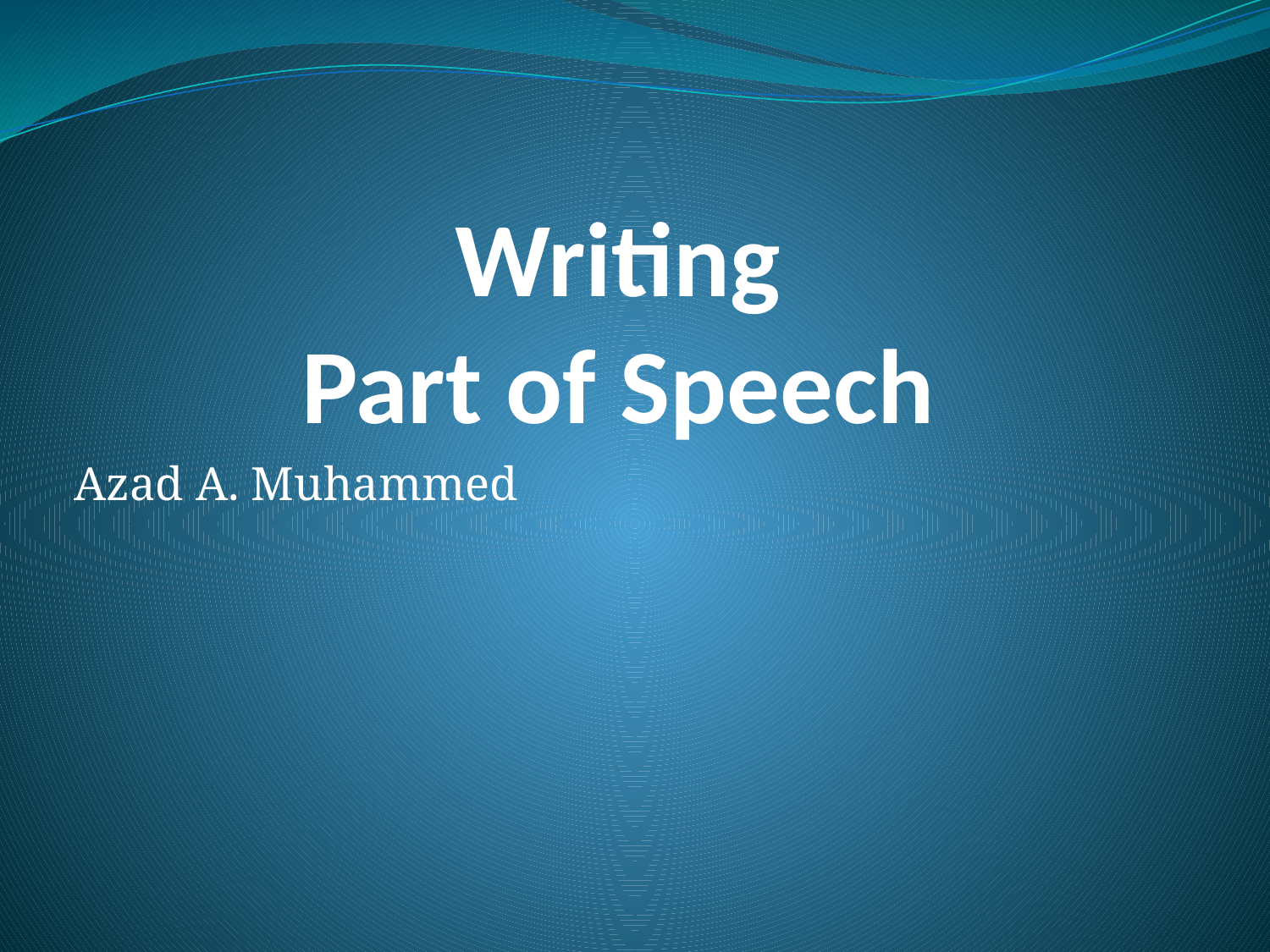

# Writing Part of Speech
Azad A. Muhammed